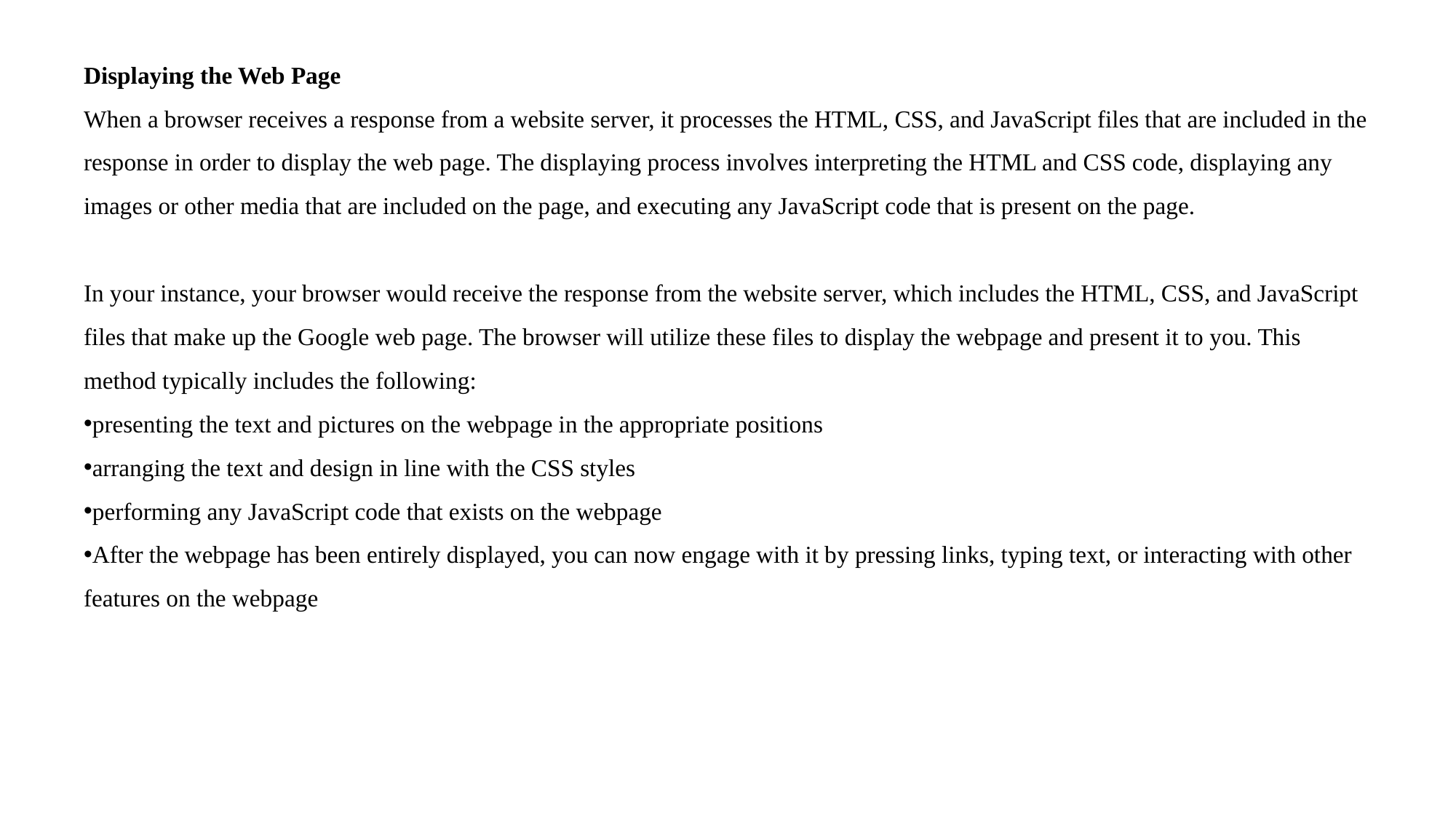

Displaying the Web Page
When a browser receives a response from a website server, it processes the HTML, CSS, and JavaScript files that are included in the response in order to display the web page. The displaying process involves interpreting the HTML and CSS code, displaying any images or other media that are included on the page, and executing any JavaScript code that is present on the page.

In your instance, your browser would receive the response from the website server, which includes the HTML, CSS, and JavaScript files that make up the Google web page. The browser will utilize these files to display the webpage and present it to you. This method typically includes the following:
presenting the text and pictures on the webpage in the appropriate positions
arranging the text and design in line with the CSS styles
performing any JavaScript code that exists on the webpage
After the webpage has been entirely displayed, you can now engage with it by pressing links, typing text, or interacting with other features on the webpage